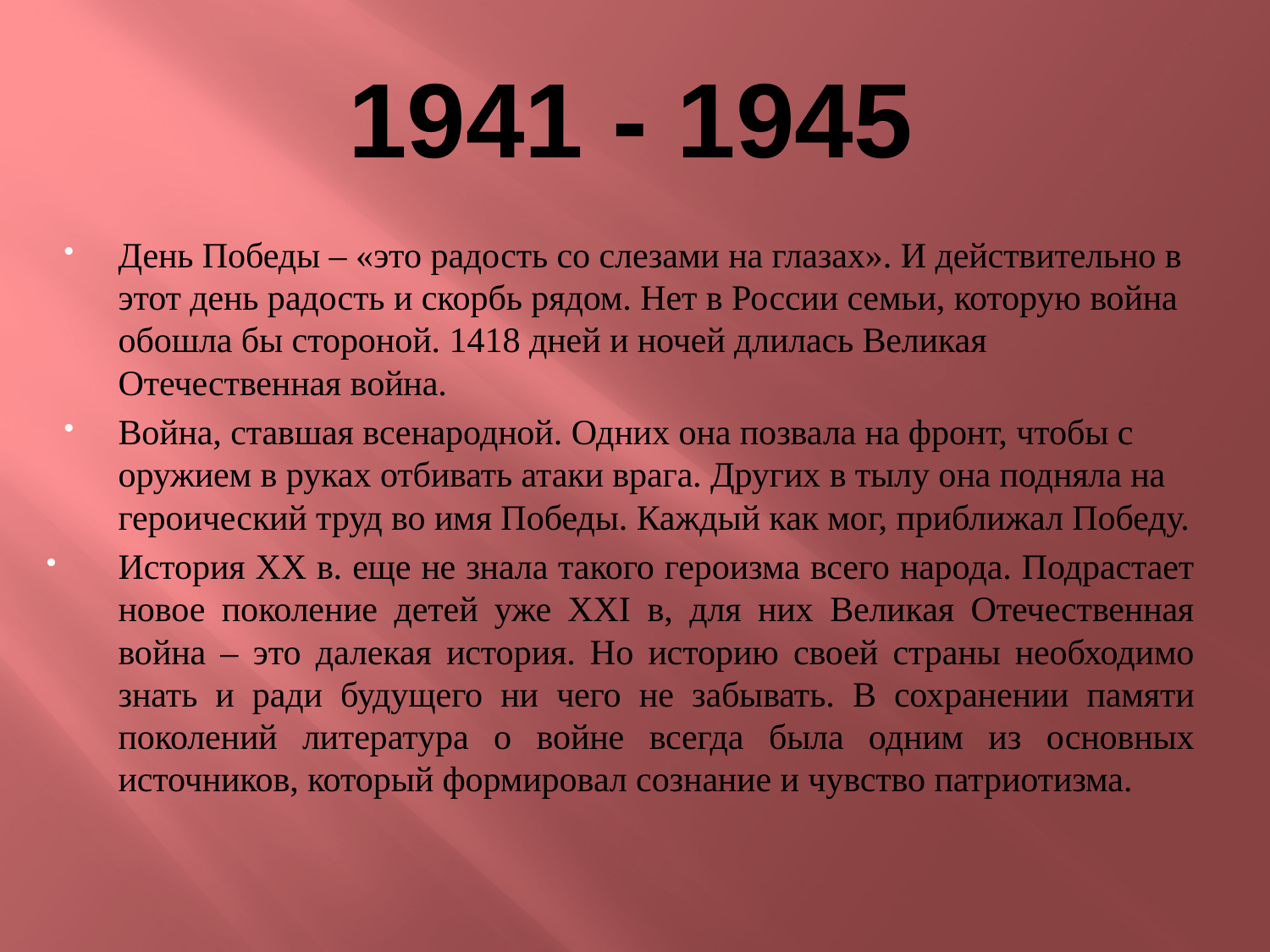

# 1941 - 1945
День Победы – «это радость со слезами на глазах». И действительно в этот день радость и скорбь рядом. Нет в России семьи, которую война обошла бы стороной. 1418 дней и ночей длилась Великая Отечественная война.
Война, ставшая всенародной. Одних она позвала на фронт, чтобы с оружием в руках отбивать атаки врага. Других в тылу она подняла на героический труд во имя Победы. Каждый как мог, приближал Победу.
История XX в. еще не знала такого героизма всего народа. Подрастает новое поколение детей уже XXI в, для них Великая Отечественная война – это далекая история. Но историю своей страны необходимо знать и ради будущего ни чего не забывать. В сохранении памяти поколений литература о войне всегда была одним из основных источников, который формировал сознание и чувство патриотизма.